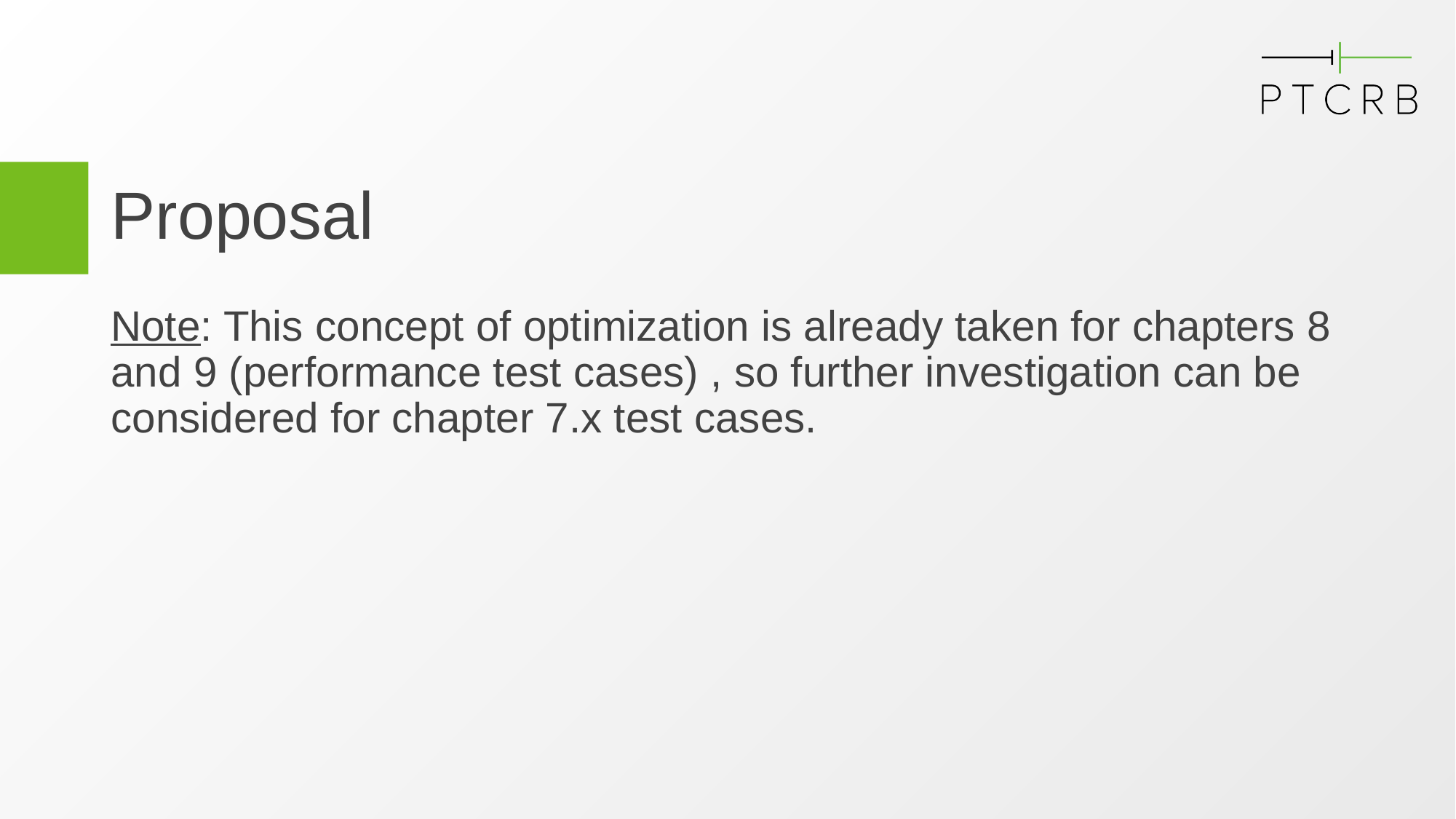

# Proposal
Note: This concept of optimization is already taken for chapters 8 and 9 (performance test cases) , so further investigation can be considered for chapter 7.x test cases.